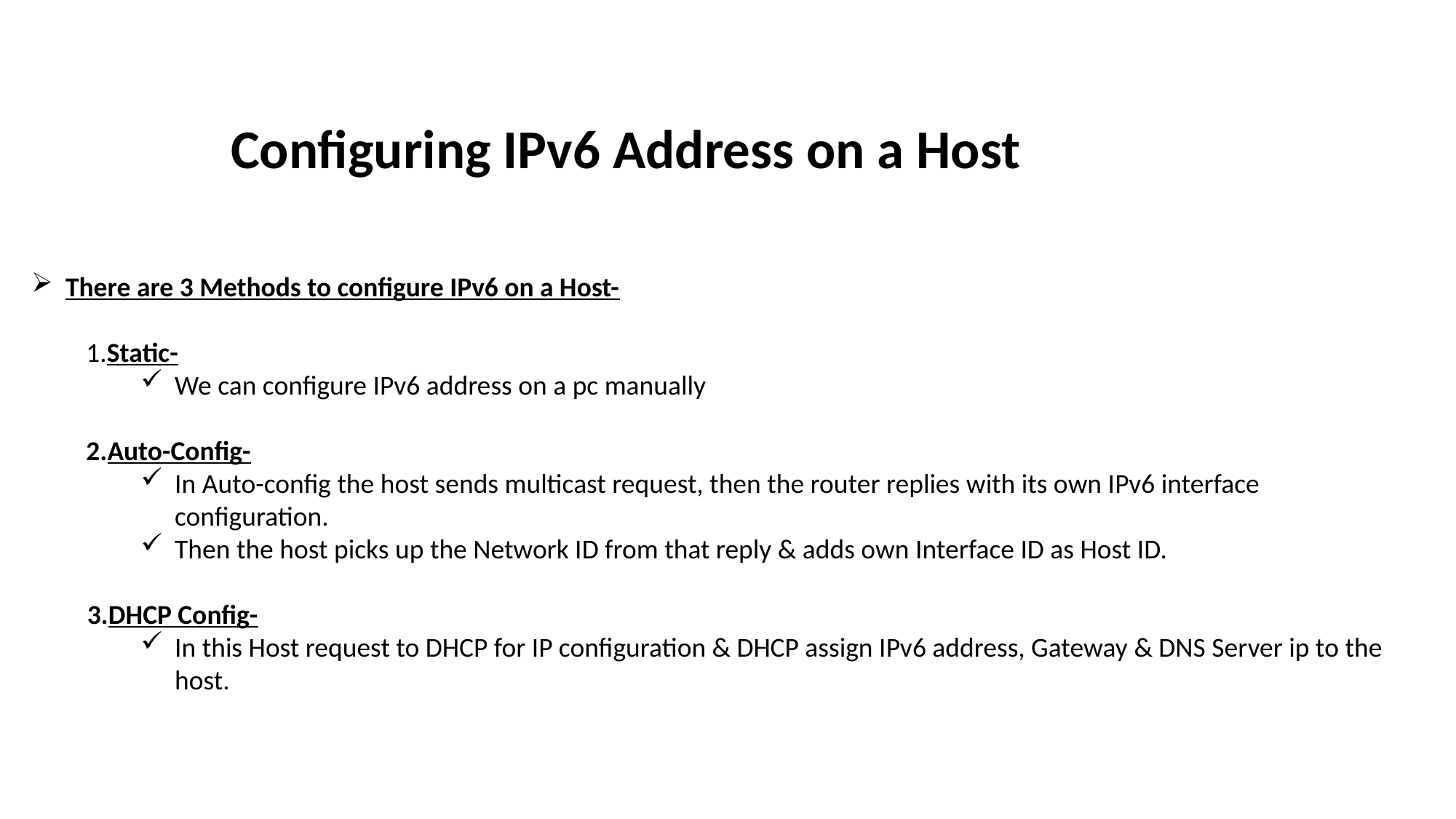

Configuring IPv6 Address on a Host

There are 3 Methods to configure IPv6 on a Host-

1.Static-
We can configure IPv6 address on a pc manually

2.Auto-Config-
In Auto-config the host sends multicast request, then the router replies with its own IPv6 interface configuration.
Then the host picks up the Network ID from that reply & adds own Interface ID as Host ID.

         3.DHCP Config-
In this Host request to DHCP for IP configuration & DHCP assign IPv6 address, Gateway & DNS Server ip to the host.